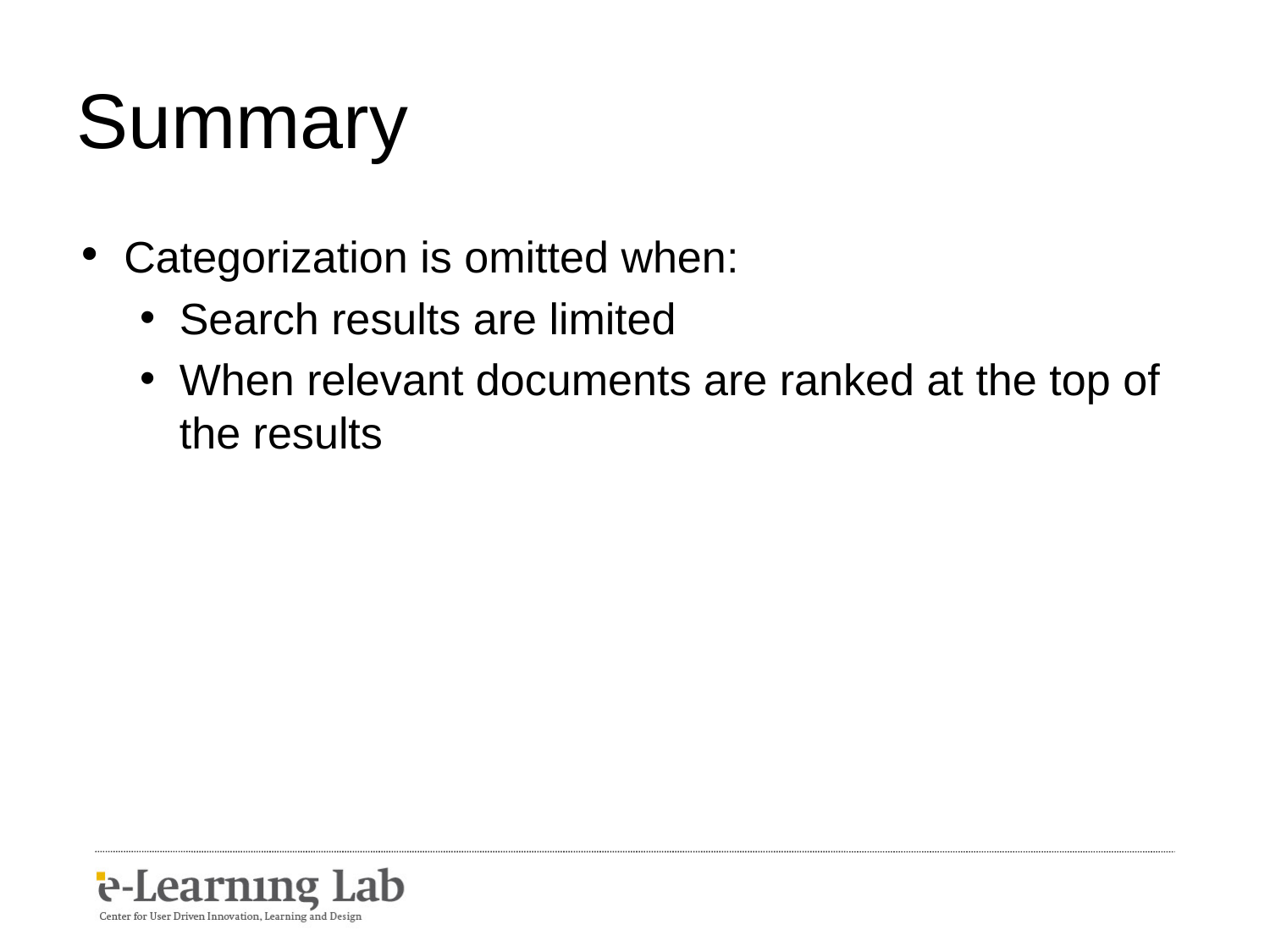

# Summary
Categorization is omitted when:
Search results are limited
When relevant documents are ranked at the top of the results